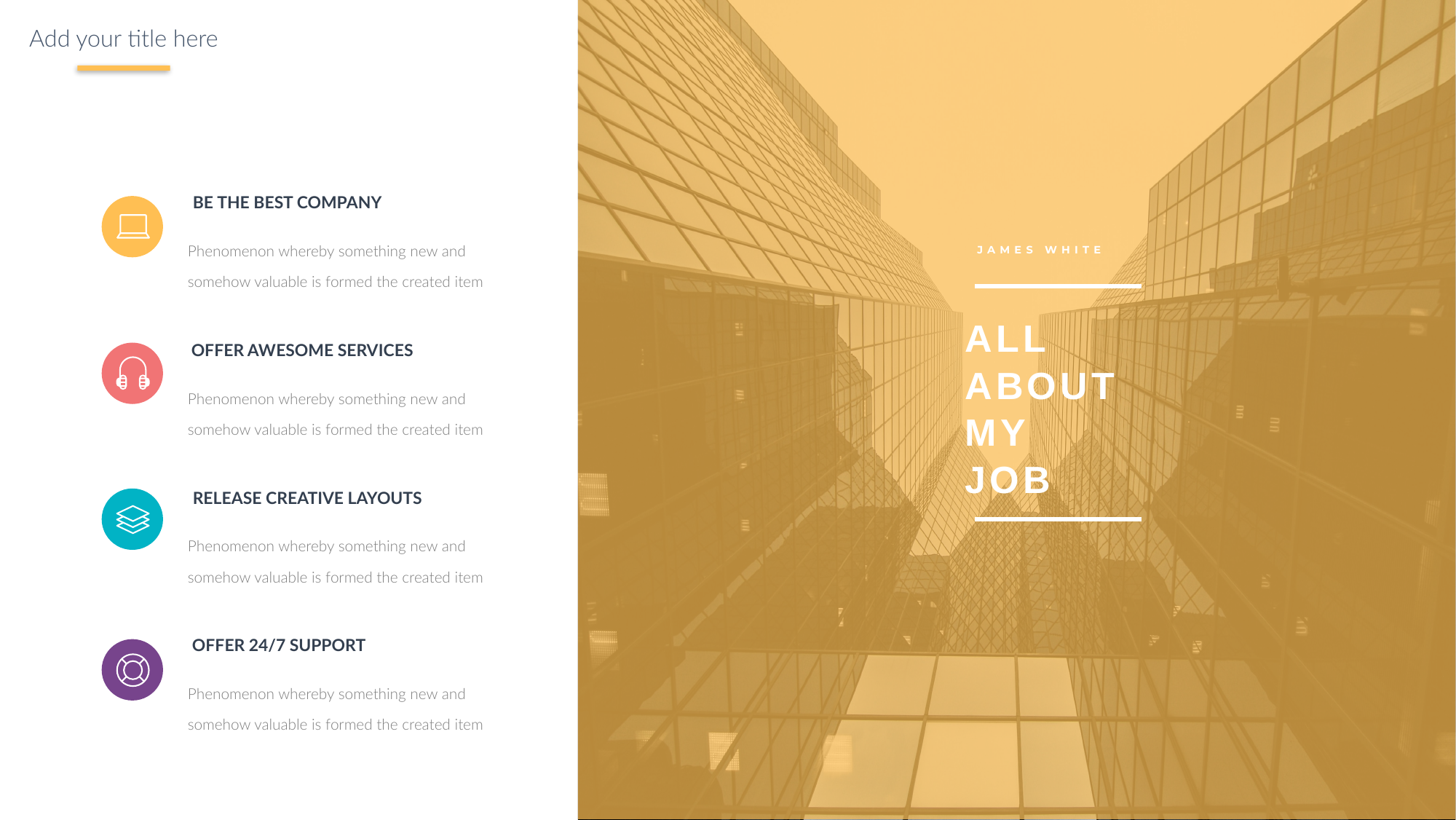

Add your title here

BE THE BEST COMPANY

Phenomenon whereby something new and somehow valuable is formed the created item
JAMES WHITE
ALL
ABOUT
MY
JOB
OFFER AWESOME SERVICES

Phenomenon whereby something new and somehow valuable is formed the created item
RELEASE CREATIVE LAYOUTS

Phenomenon whereby something new and somehow valuable is formed the created item
OFFER 24/7 SUPPORT

Phenomenon whereby something new and somehow valuable is formed the created item